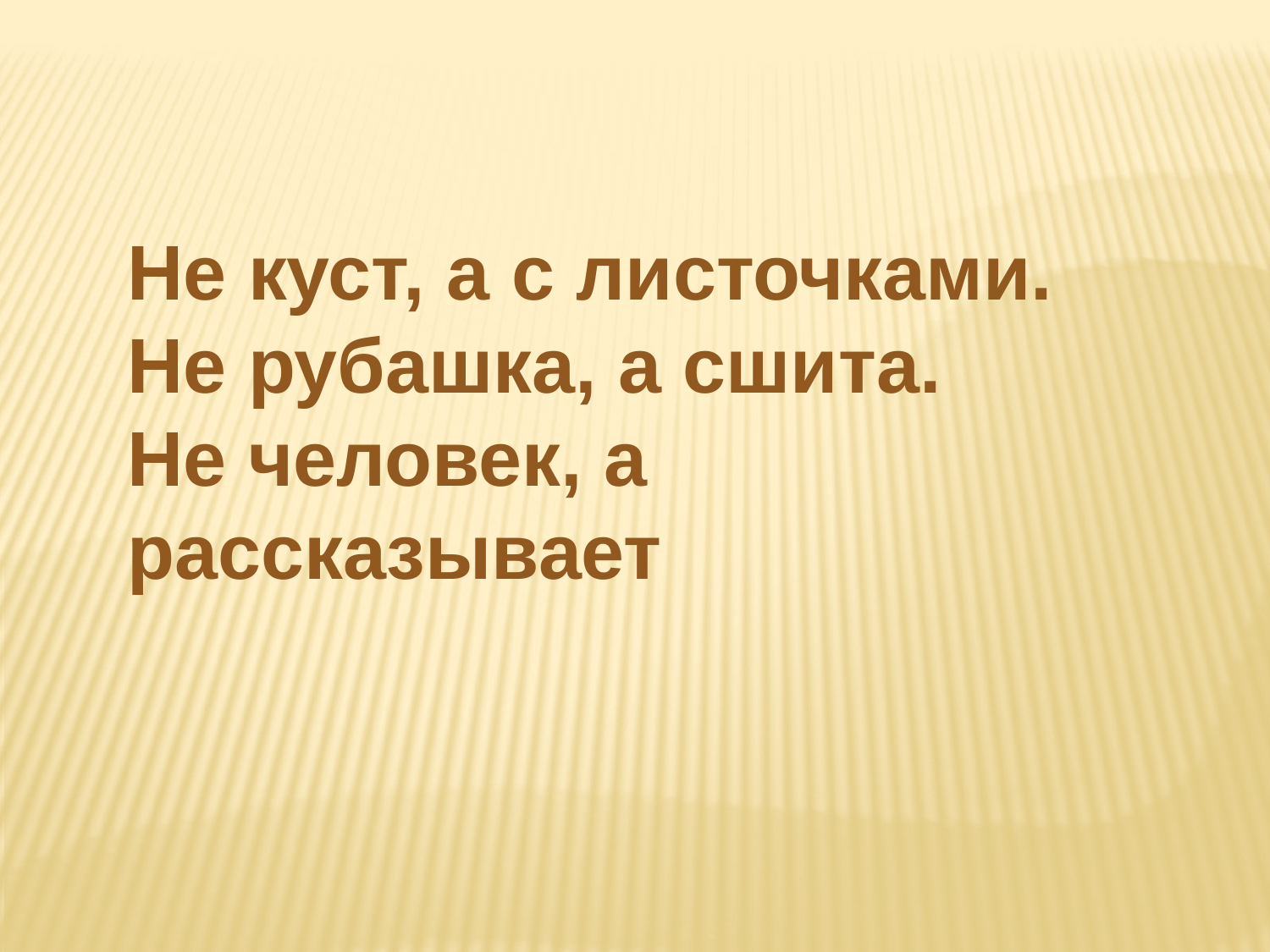

Не куст, а с листочками.
Не рубашка, а сшита.
Не человек, а рассказывает